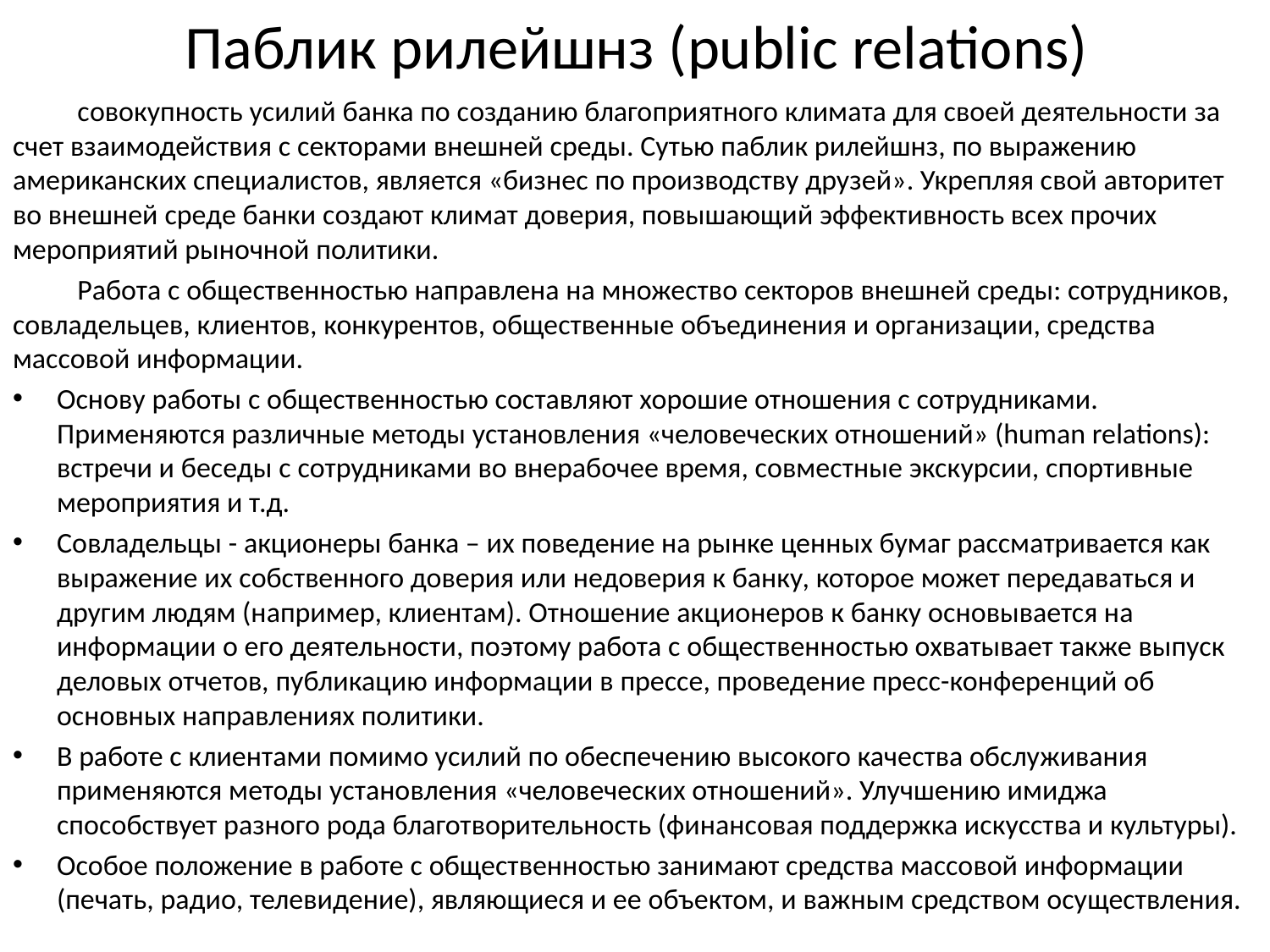

# Паблик рилейшнз (public relations)
	совокупность усилий банка по созданию благоприятного климата для своей деятельности за счет взаимодействия с секторами внешней среды. Сутью паблик рилейшнз, по выражению американских специалистов, является «бизнес по производству друзей». Укрепляя свой авторитет во внешней среде банки создают климат доверия, повышающий эффективность всех прочих мероприятий рыночной политики.
	Работа с общественностью направлена на множество секторов внешней среды: сотрудников, совладельцев, клиентов, конкурентов, общественные объединения и организации, средства массовой информации.
Основу работы с общественностью составляют хорошие отношения с сотрудниками. Применяются различные методы установления «человеческих отношений» (human relations): встречи и беседы с сотрудниками во внерабочее время, совместные экскурсии, спортивные мероприятия и т.д.
Совладельцы - акционеры банка – их поведение на рынке ценных бумаг рассматривается как выражение их собственного доверия или недоверия к банку, которое может передаваться и другим людям (например, клиентам). Отношение акционеров к банку основывается на информации о его деятельности, поэтому работа с общественностью охватывает также выпуск деловых отчетов, публикацию информации в прессе, проведение пресс-конференций об основных направлениях политики.
В работе с клиентами помимо усилий по обеспечению высокого качества обслуживания применяются методы установления «человеческих отношений». Улучшению имиджа способствует разного рода благотворительность (финансовая поддержка искусства и культуры).
Особое положение в работе с общественностью занимают средства массовой информации (печать, радио, телевидение), являющиеся и ее объектом, и важным средством осуществления.